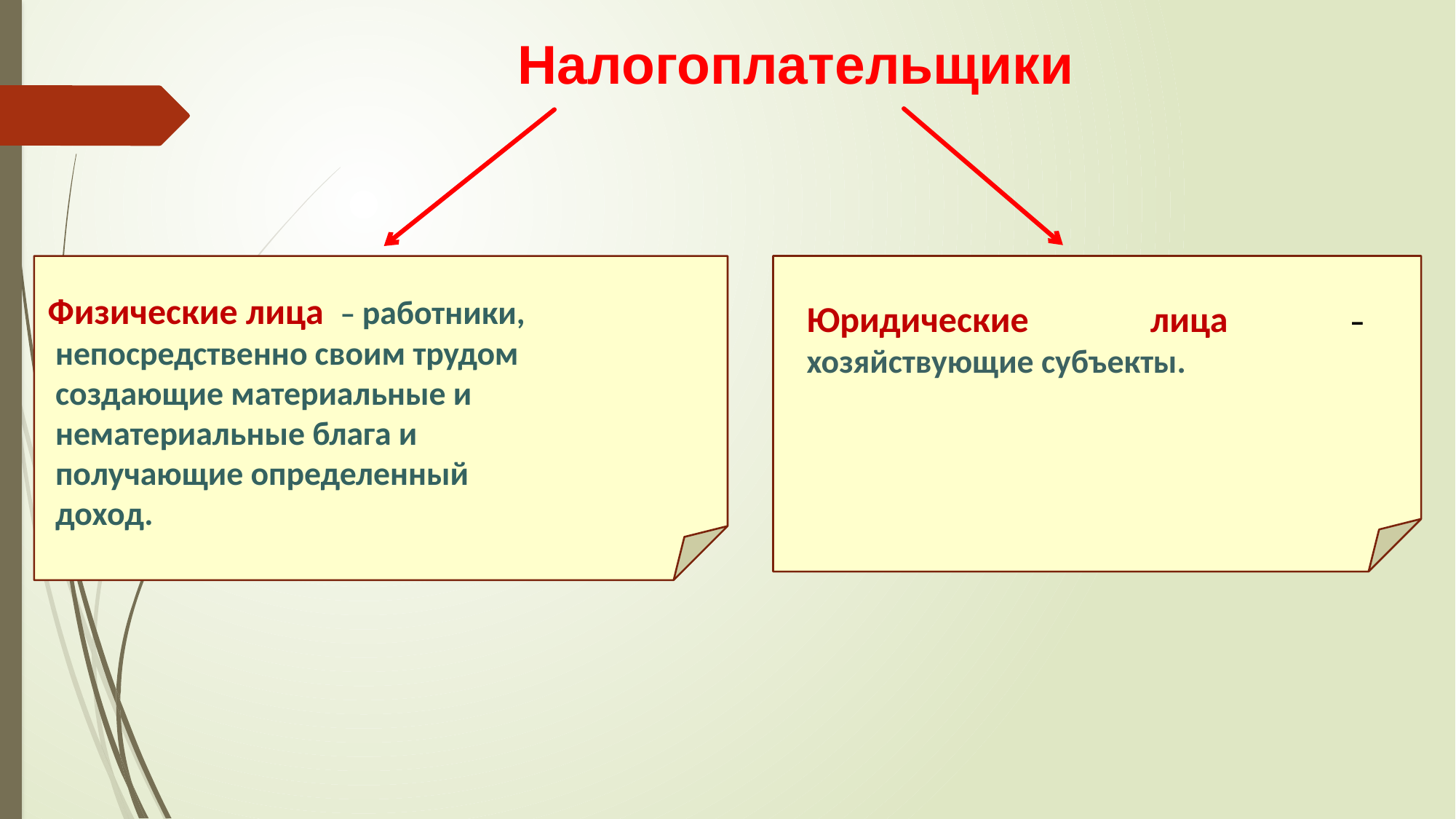

# Налогоплательщики

Физические лица  – работники,
 непосредственно своим трудом
 создающие материальные и
 нематериальные блага и
 получающие определенный
 доход.
Юридические лица – хозяйствующие субъекты.